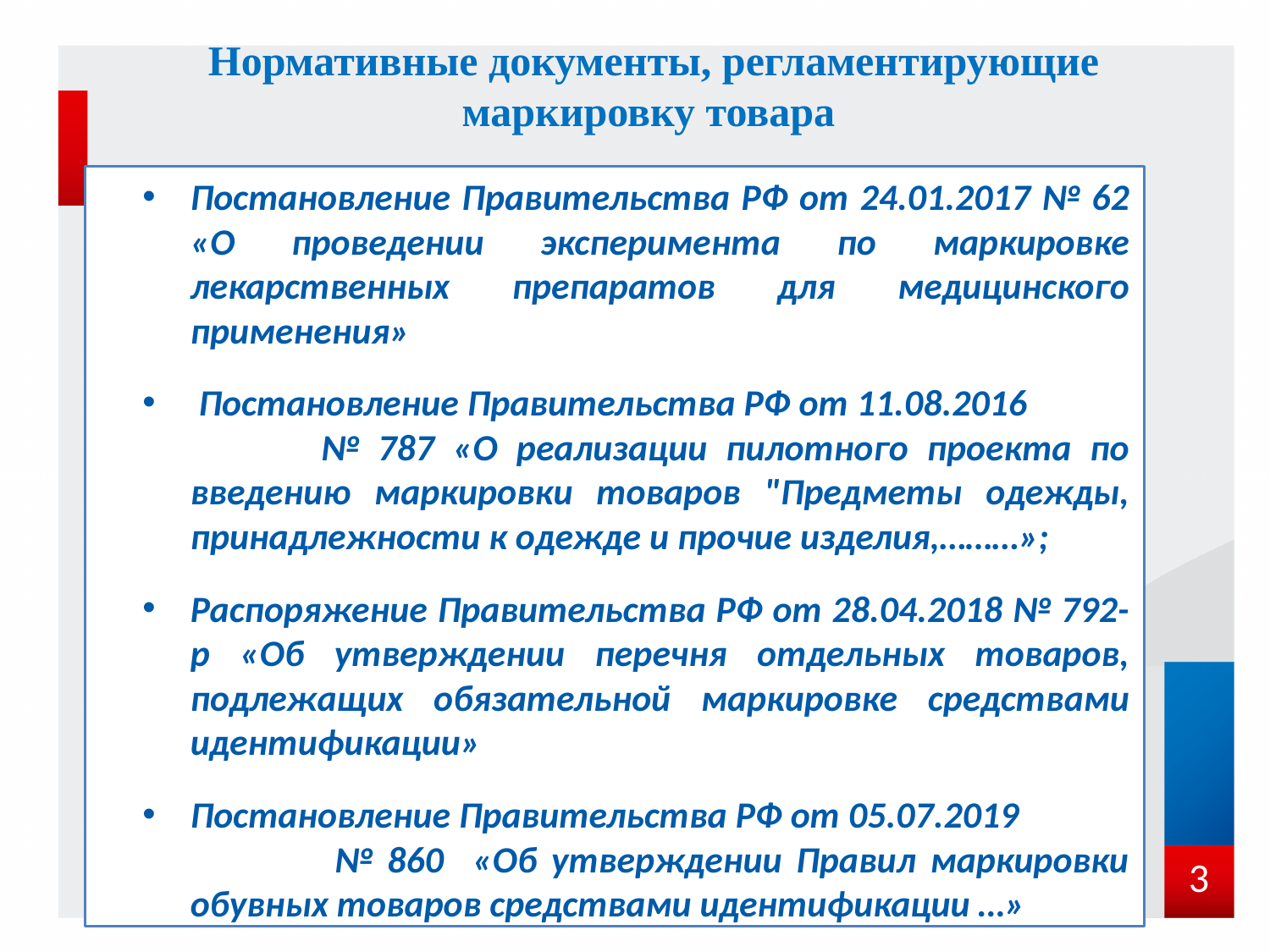

# Нормативные документы, регламентирующие маркировку товара
Постановление Правительства РФ от 24.01.2017 № 62 «О проведении эксперимента по маркировке лекарственных препаратов для медицинского применения»
 Постановление Правительства РФ от 11.08.2016                    № 787 «О реализации пилотного проекта по введению маркировки товаров "Предметы одежды, принадлежности к одежде и прочие изделия,………»;
Распоряжение Правительства РФ от 28.04.2018 № 792-р «Об утверждении перечня отдельных товаров, подлежащих обязательной маркировке средствами идентификации»
Постановление Правительства РФ от 05.07.2019                        № 860  «Об утверждении Правил маркировки обувных товаров средствами идентификации …»

3